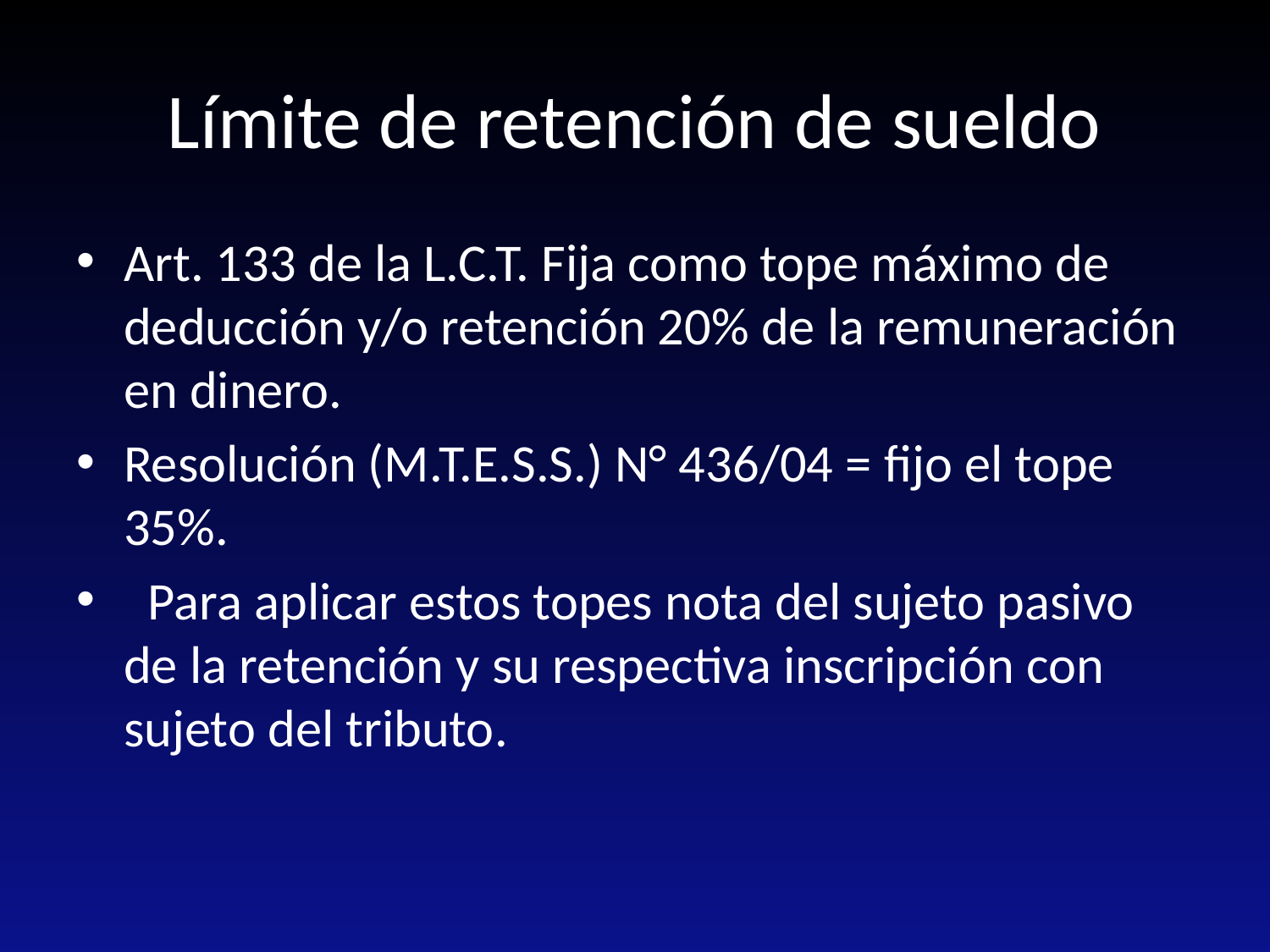

# Límite de retención de sueldo
Art. 133 de la L.C.T. Fija como tope máximo de deducción y/o retención 20% de la remuneración en dinero.
Resolución (M.T.E.S.S.) N° 436/04 = fijo el tope 35%.
  Para aplicar estos topes nota del sujeto pasivo de la retención y su respectiva inscripción con sujeto del tributo.